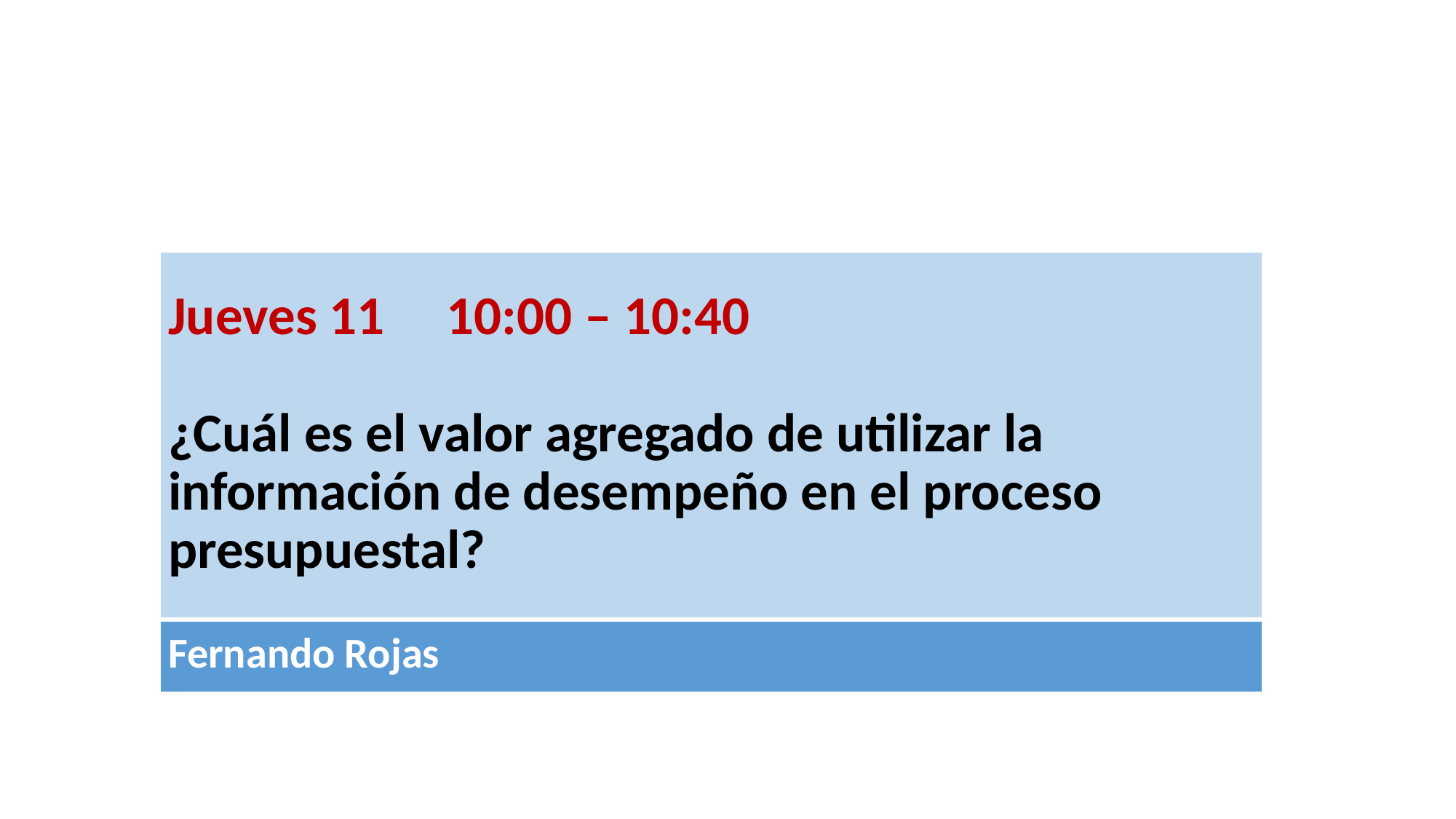

#
| Jueves 11 10:00 – 10:40   ¿Cuál es el valor agregado de utilizar la información de desempeño en el proceso presupuestal? |
| --- |
| Fernando Rojas |

| Jueves 11 10:00 – 10:40   ¿Cuál es el valor agregado de utilizar la información de desempeño en el proceso presupuestal? |
| --- |
| Fernando Rojas y Teresa Curristine |